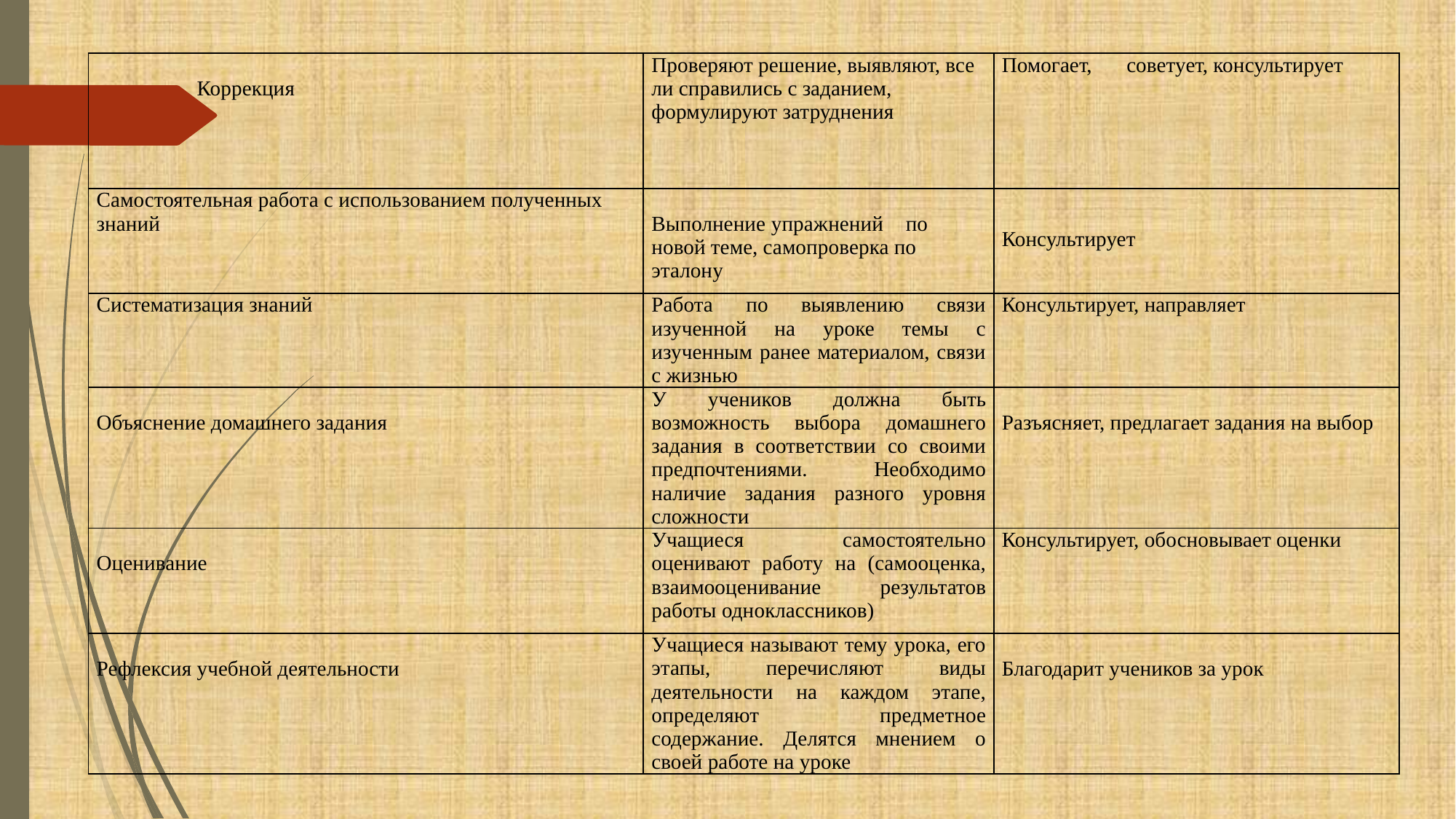

| Коррекция | Проверяют решение, выявляют, все ли справились с заданием, формулируют затруднения | Помогает, советует, консультирует |
| --- | --- | --- |
| Самостоятельная работа с использованием полученных знаний | Выполнение упражнений по новой теме, самопроверка по эталону | Консультирует |
| Систематизация знаний | Работа по выявлению связи изученной на уроке темы с изученным ранее материалом, связи с жизнью | Консультирует, направляет |
| Объяснение домашнего задания | У учеников должна быть возможность выбора домашнего задания в соответствии со своими предпочтениями. Необходимо наличие задания разного уровня сложности | Разъясняет, предлагает задания на выбор |
| Оценивание | Учащиеся самостоятельно оценивают работу на (самооценка, взаимооценивание результатов работы одноклассников) | Консультирует, обосновывает оценки |
| Рефлексия учебной деятельности | Учащиеся называют тему урока, его этапы, перечисляют виды деятельности на каждом этапе, определяют предметное содержание. Делятся мнением о своей работе на уроке | Благодарит учеников за урок |
#